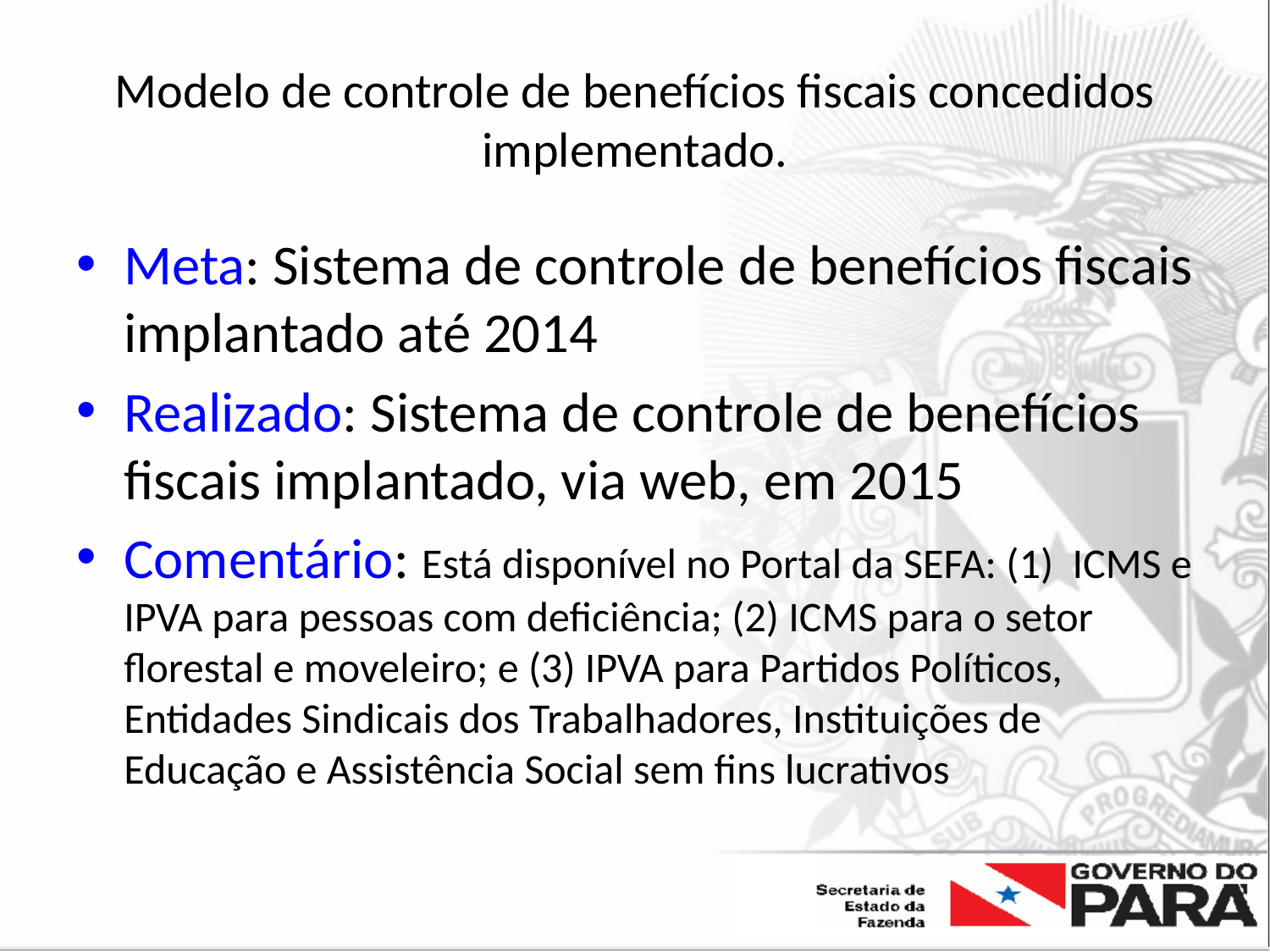

# Modelo de controle de benefícios fiscais concedidos implementado.
Meta: Sistema de controle de benefícios fiscais implantado até 2014
Realizado: Sistema de controle de benefícios fiscais implantado, via web, em 2015
Comentário: Está disponível no Portal da SEFA: (1)  ICMS e IPVA para pessoas com deficiência; (2) ICMS para o setor florestal e moveleiro; e (3) IPVA para Partidos Políticos, Entidades Sindicais dos Trabalhadores, Instituições de Educação e Assistência Social sem fins lucrativos